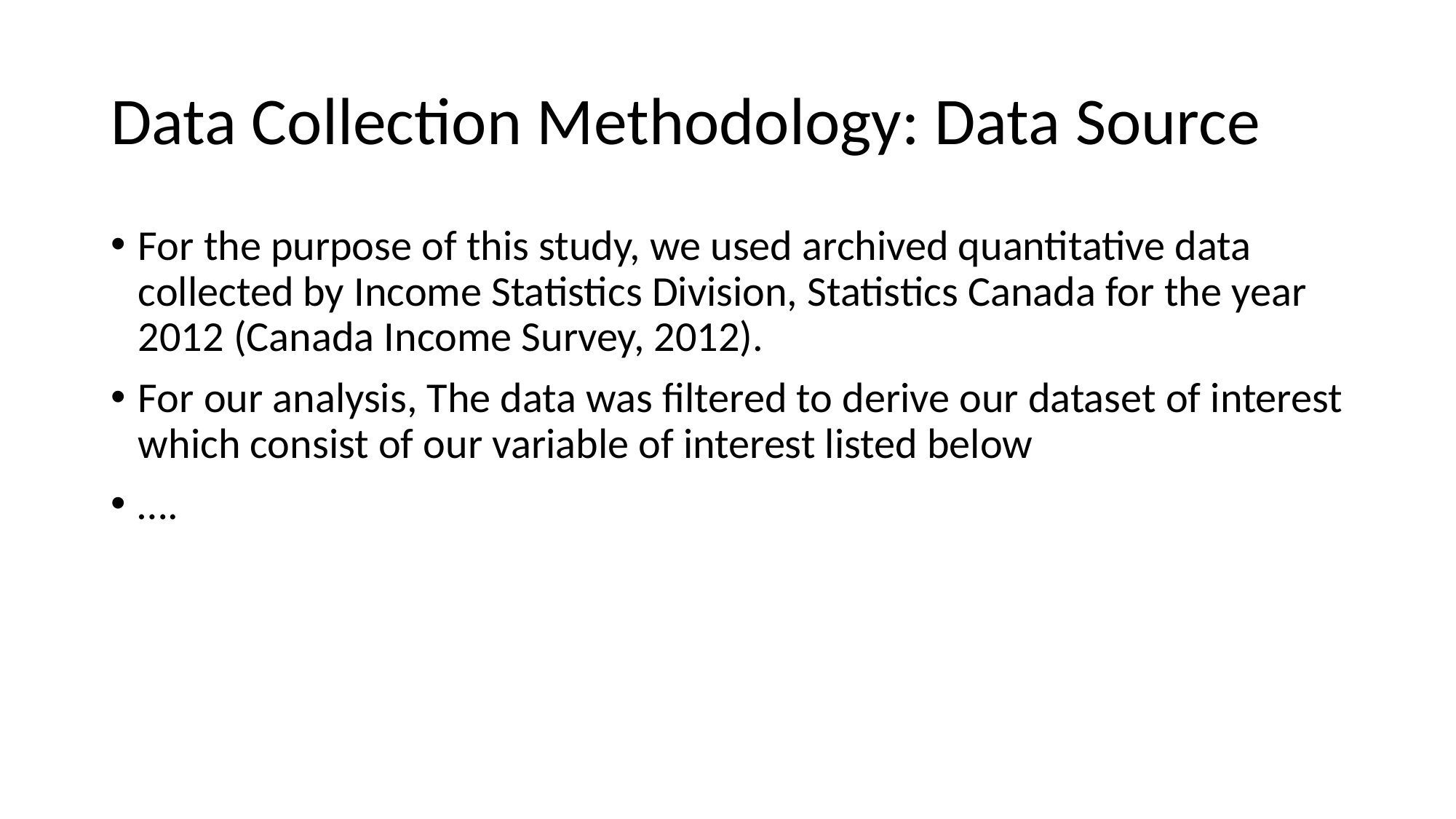

# Data Collection Methodology: Data Source
For the purpose of this study, we used archived quantitative data collected by Income Statistics Division, Statistics Canada for the year 2012 (Canada Income Survey, 2012).
For our analysis, The data was filtered to derive our dataset of interest which consist of our variable of interest listed below
….